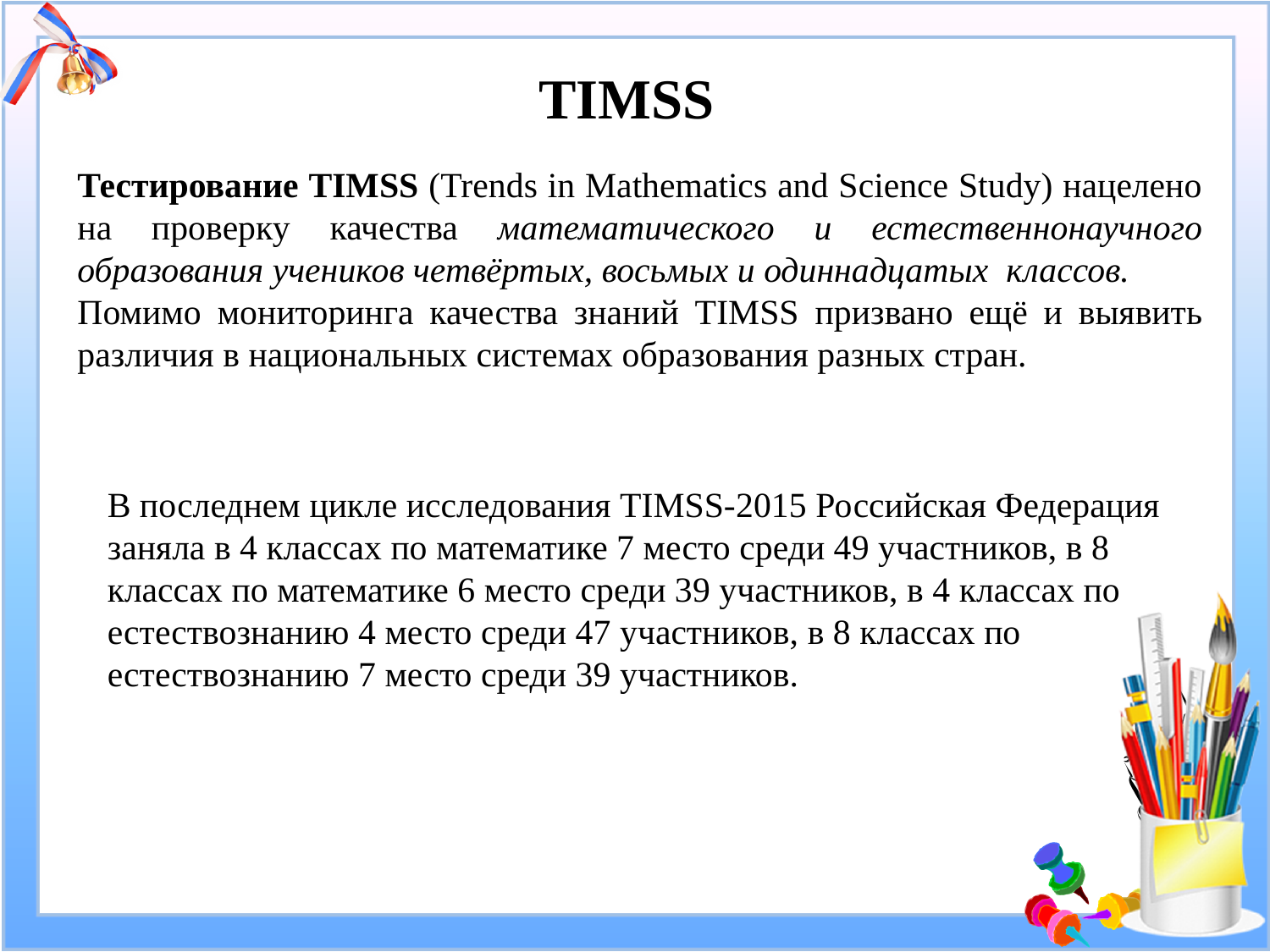

TIMSS
Тестирование TIMSS (Trends in Mathematics and Science Study) нацелено на проверку качества математического и естественнонаучного образования учеников четвёртых, восьмых и одиннадцатых  классов.
Помимо мониторинга качества знаний TIMSS призвано ещё и выявить различия в национальных системах образования разных стран.

В последнем цикле исследования TIMSS-2015 Российская Федерация заняла в 4 классах по математике 7 место среди 49 участников, в 8 классах по математике 6 место среди 39 участников, в 4 классах по естествознанию 4 место среди 47 участников, в 8 классах по естествознанию 7 место среди 39 участников.